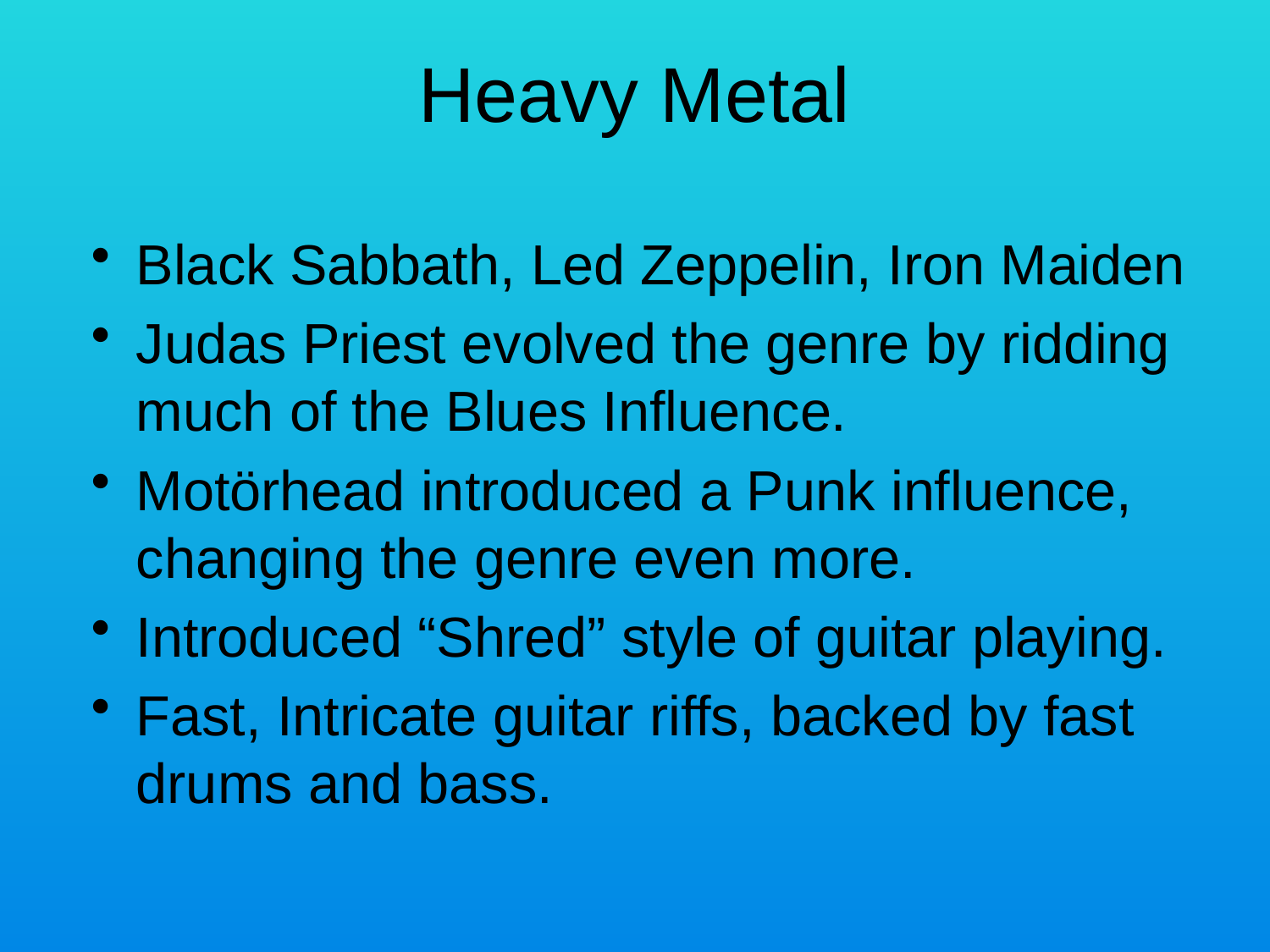

# Heavy Metal
Black Sabbath, Led Zeppelin, Iron Maiden
Judas Priest evolved the genre by ridding much of the Blues Influence.
Motörhead introduced a Punk influence, changing the genre even more.
Introduced “Shred” style of guitar playing.
Fast, Intricate guitar riffs, backed by fast drums and bass.